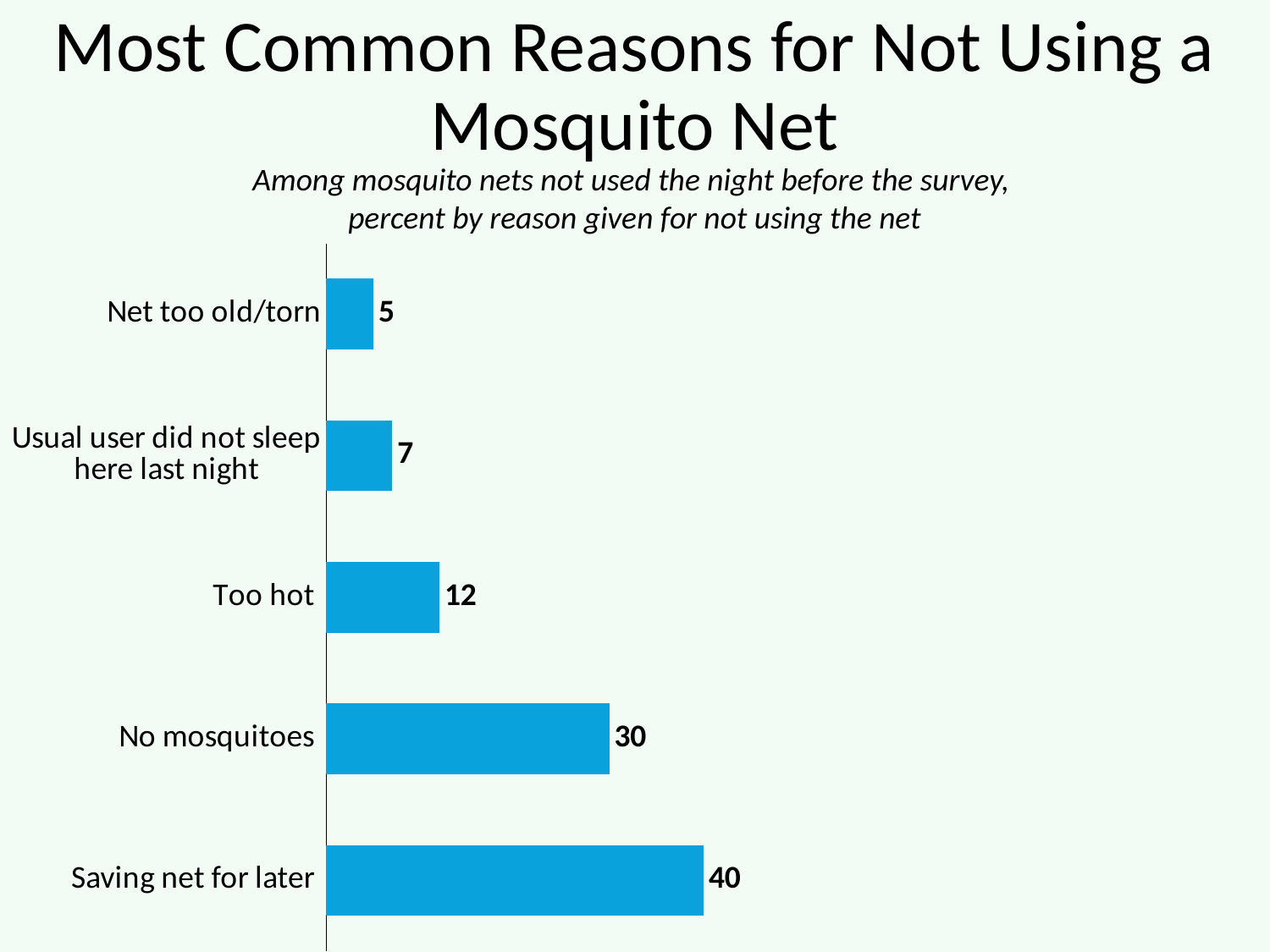

# Most Common Reasons for Not Using a Mosquito Net
Among mosquito nets not used the night before the survey,
percent by reason given for not using the net

### Chart

| Category | Series 1 |
|---|---|
| Saving net for later  | 40.0 |
| No mosquitoes  | 30.0 |
| Too hot  | 12.0 |
| Usual user did not sleep here last night | 7.0 |
| Net too old/torn | 5.0 |